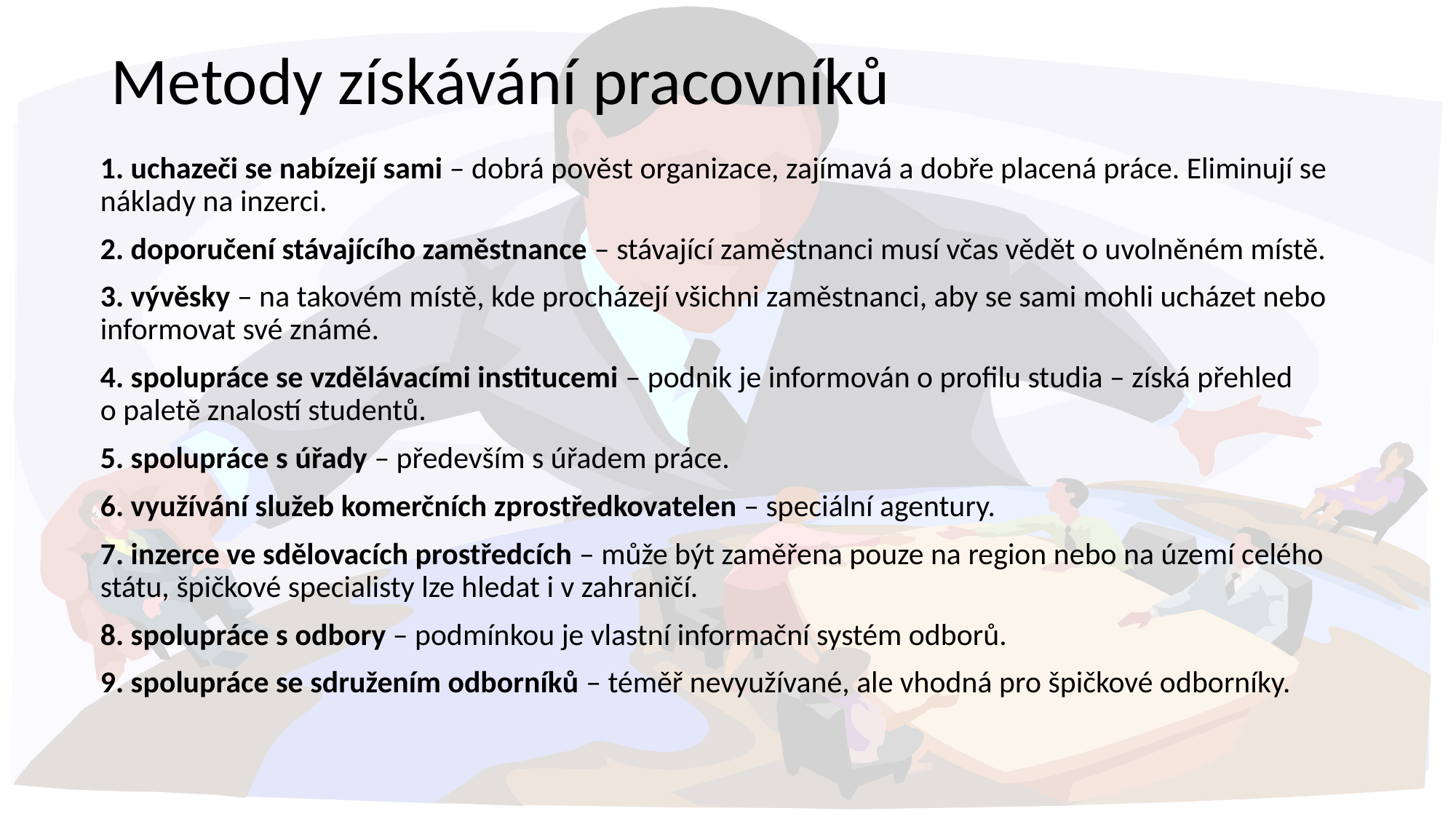

# Metody získávání pracovníků
1. uchazeči se nabízejí sami – dobrá pověst organizace, zajímavá a dobře placená práce. Eliminují se náklady na inzerci.
2. doporučení stávajícího zaměstnance – stávající zaměstnanci musí včas vědět o uvolněném místě.
3. vývěsky – na takovém místě, kde procházejí všichni zaměstnanci, aby se sami mohli ucházet nebo informovat své známé.
4. spolupráce se vzdělávacími institucemi – podnik je informován o profilu studia – získá přehled
o paletě znalostí studentů.
5. spolupráce s úřady – především s úřadem práce.
6. využívání služeb komerčních zprostředkovatelen – speciální agentury.
7. inzerce ve sdělovacích prostředcích – může být zaměřena pouze na region nebo na území celého státu, špičkové specialisty lze hledat i v zahraničí.
8. spolupráce s odbory – podmínkou je vlastní informační systém odborů.
9. spolupráce se sdružením odborníků – téměř nevyužívané, ale vhodná pro špičkové odborníky.